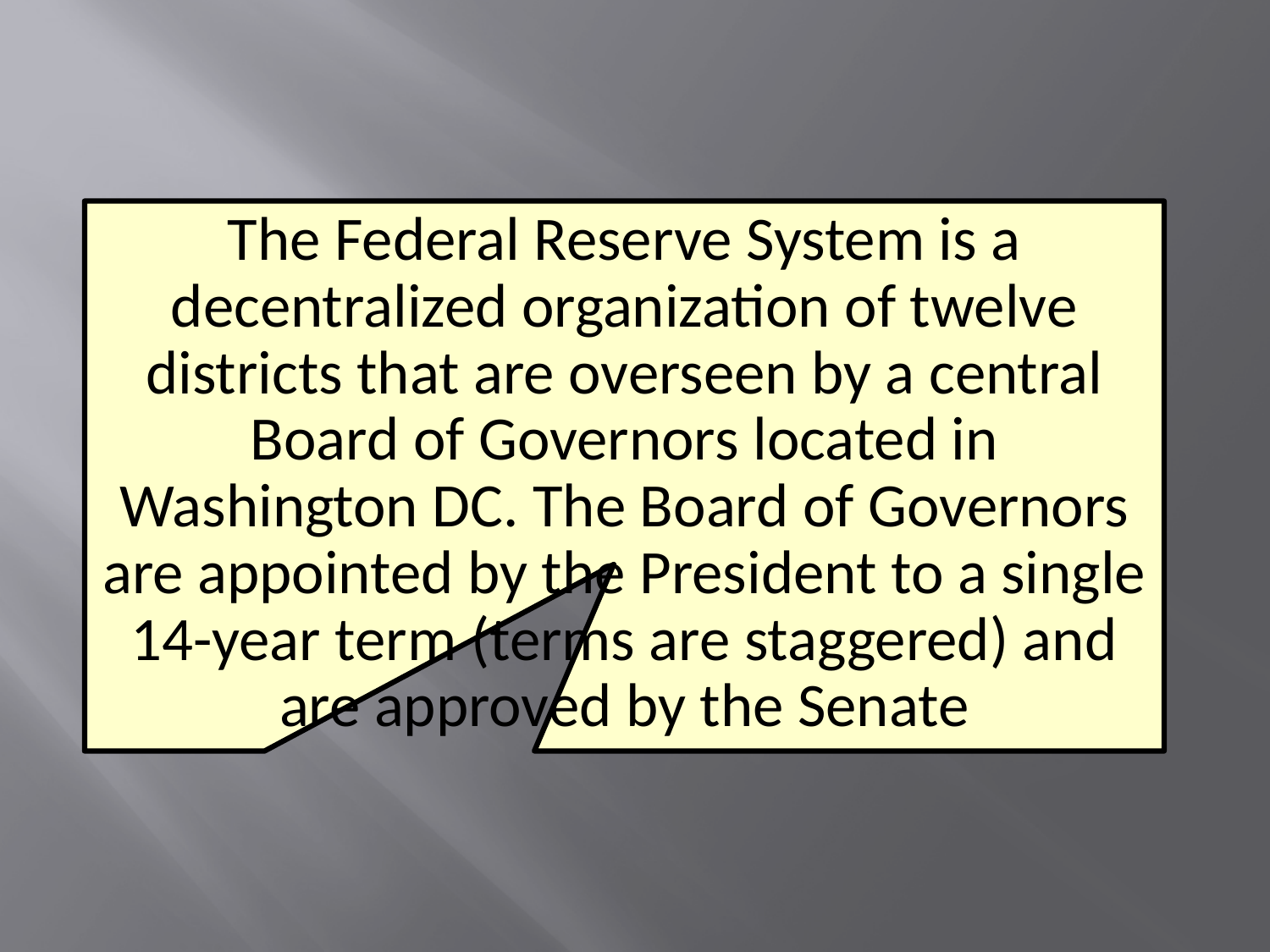

The Federal Reserve System is a decentralized organization of twelve districts that are overseen by a central Board of Governors located in Washington DC. The Board of Governors are appointed by the President to a single 14-year term (terms are staggered) and are approved by the Senate